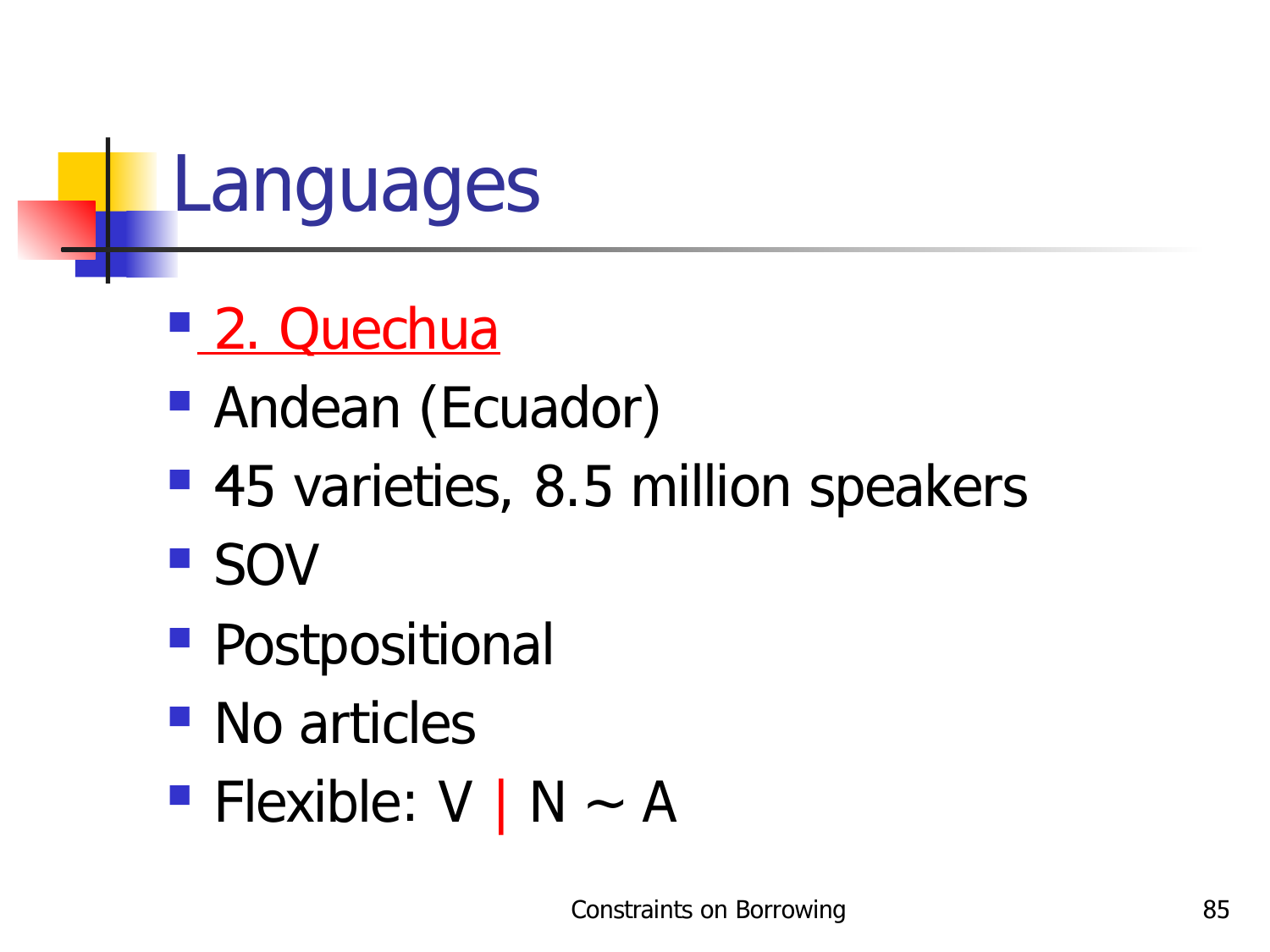

# Languages
 2. Quechua
 Andean (Ecuador)
 45 varieties, 8.5 million speakers
 SOV
 Postpositional
 No articles
 Flexible: V | N ~ A
Constraints on Borrowing
85